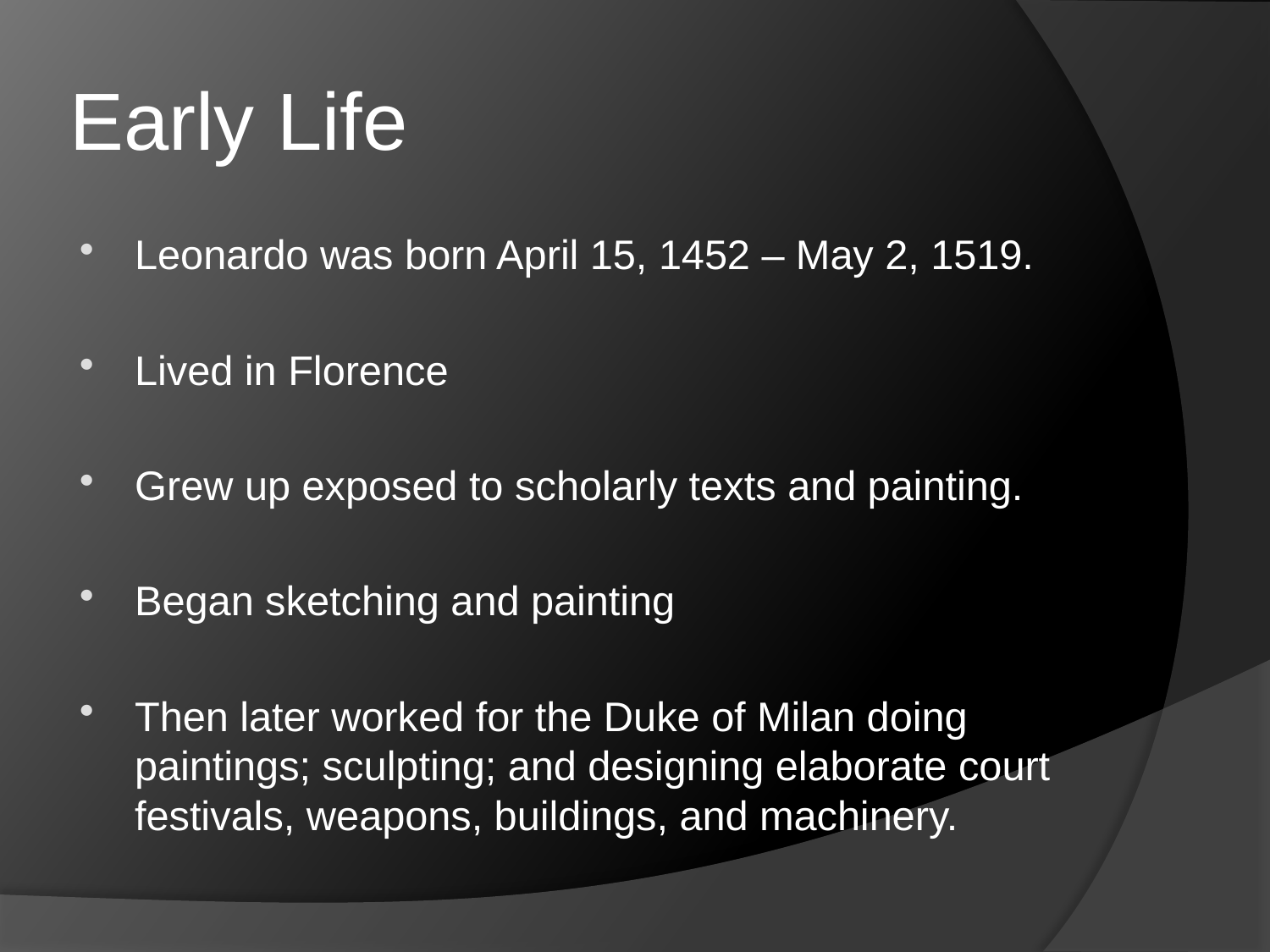

# Early Life
Leonardo was born April 15, 1452 – May 2, 1519.

Lived in Florence

Grew up exposed to scholarly texts and painting.

Began sketching and painting

Then later worked for the Duke of Milan doing paintings; sculpting; and designing elaborate court festivals, weapons, buildings, and machinery.